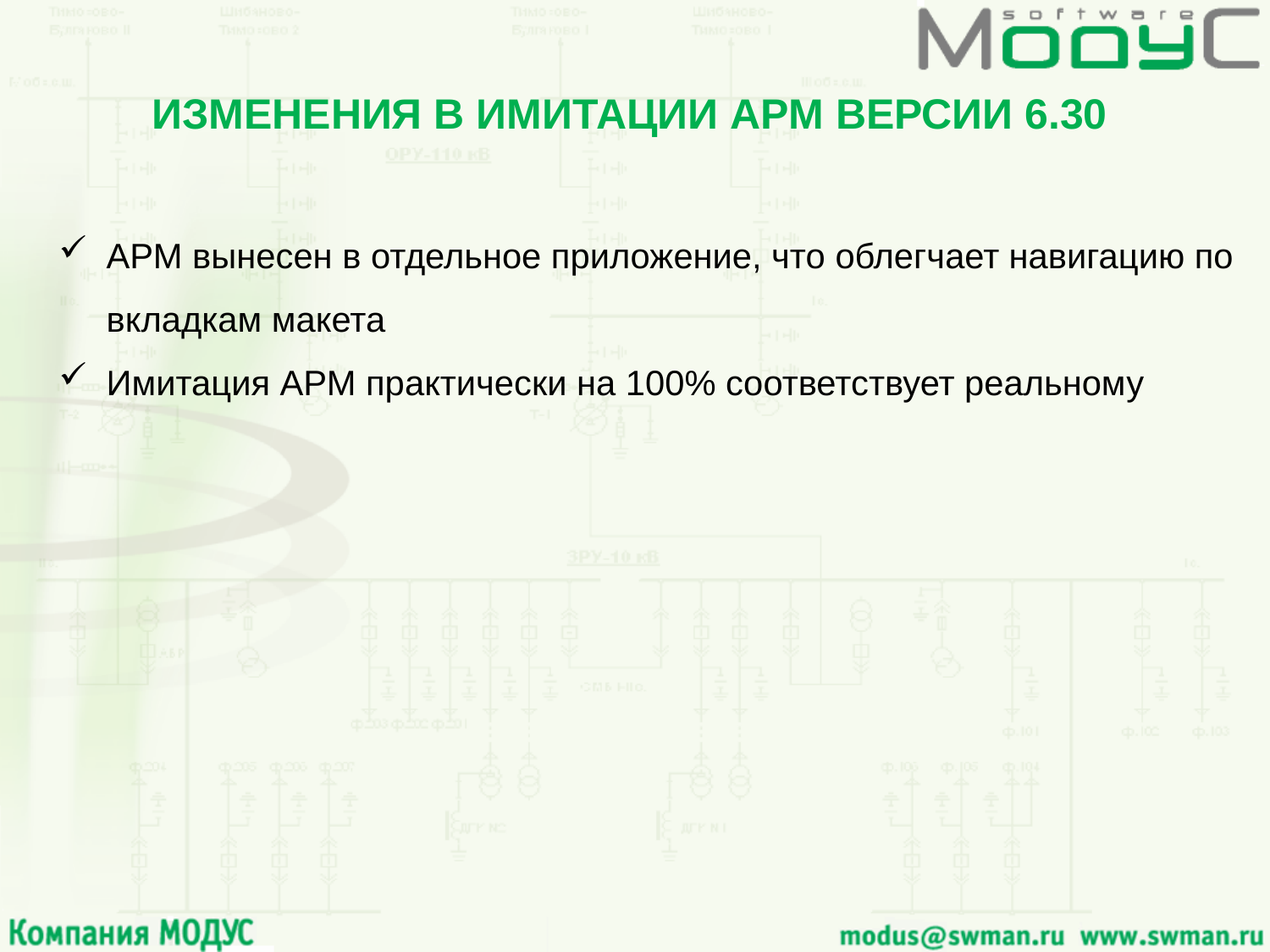

ИЗМЕНЕНИЯ В ИМИТАЦИИ АРМ ВЕРСИИ 6.30
АРМ вынесен в отдельное приложение, что облегчает навигацию по вкладкам макета
Имитация АРМ практически на 100% соответствует реальному